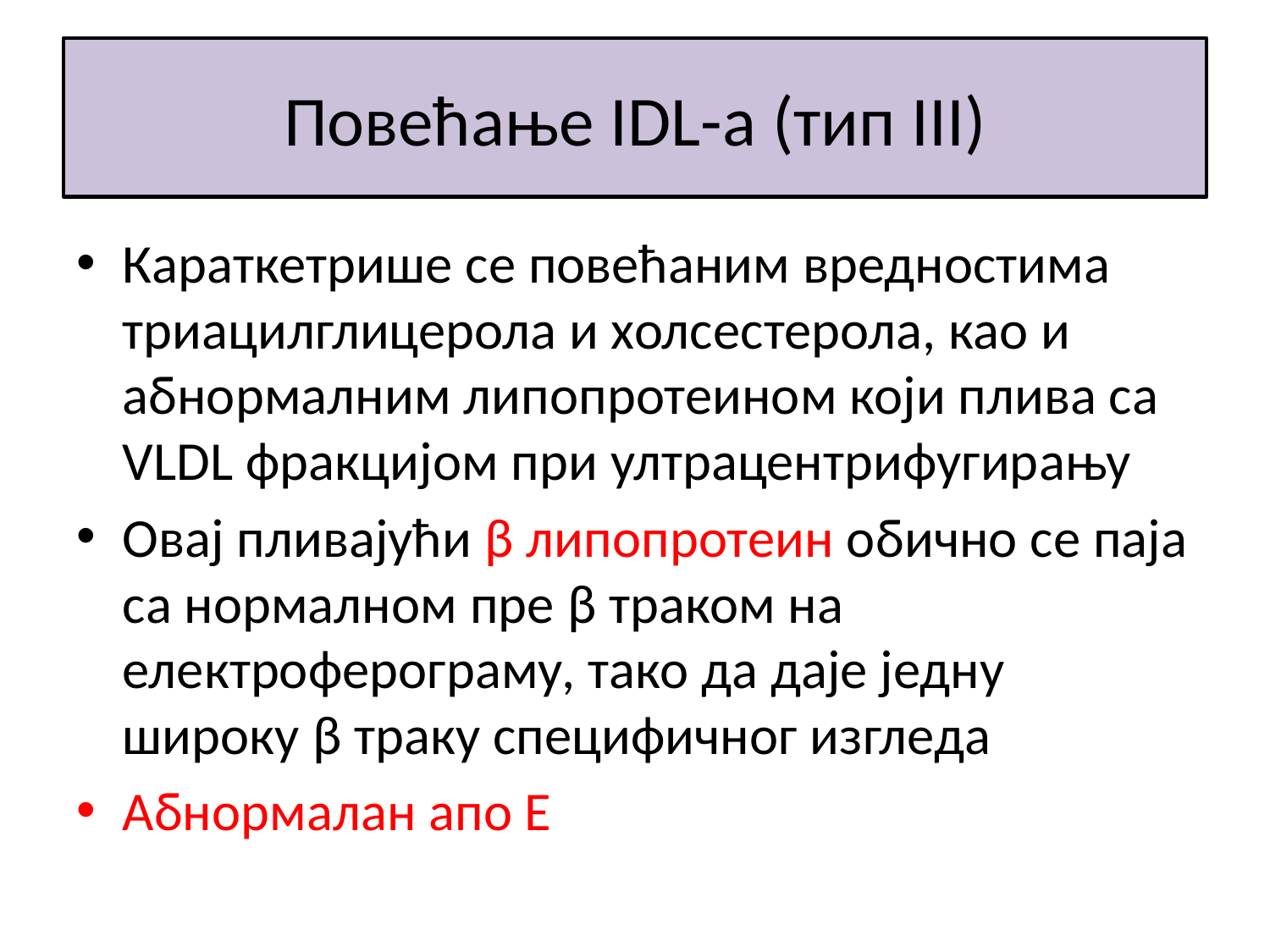

# Повећање IDL-a (тип III)
Караткетрише се повећаним вредностима триацилглицерола и холсестерола, као и абнормалним липопротеином који плива са VLDL фракцијом при ултрацентрифугирању
Овај пливајући β липопротеин обично се паја са нормалном пре β траком на електроферограму, тако да даје једну широку β траку специфичног изгледа
Абнормалан апо Е